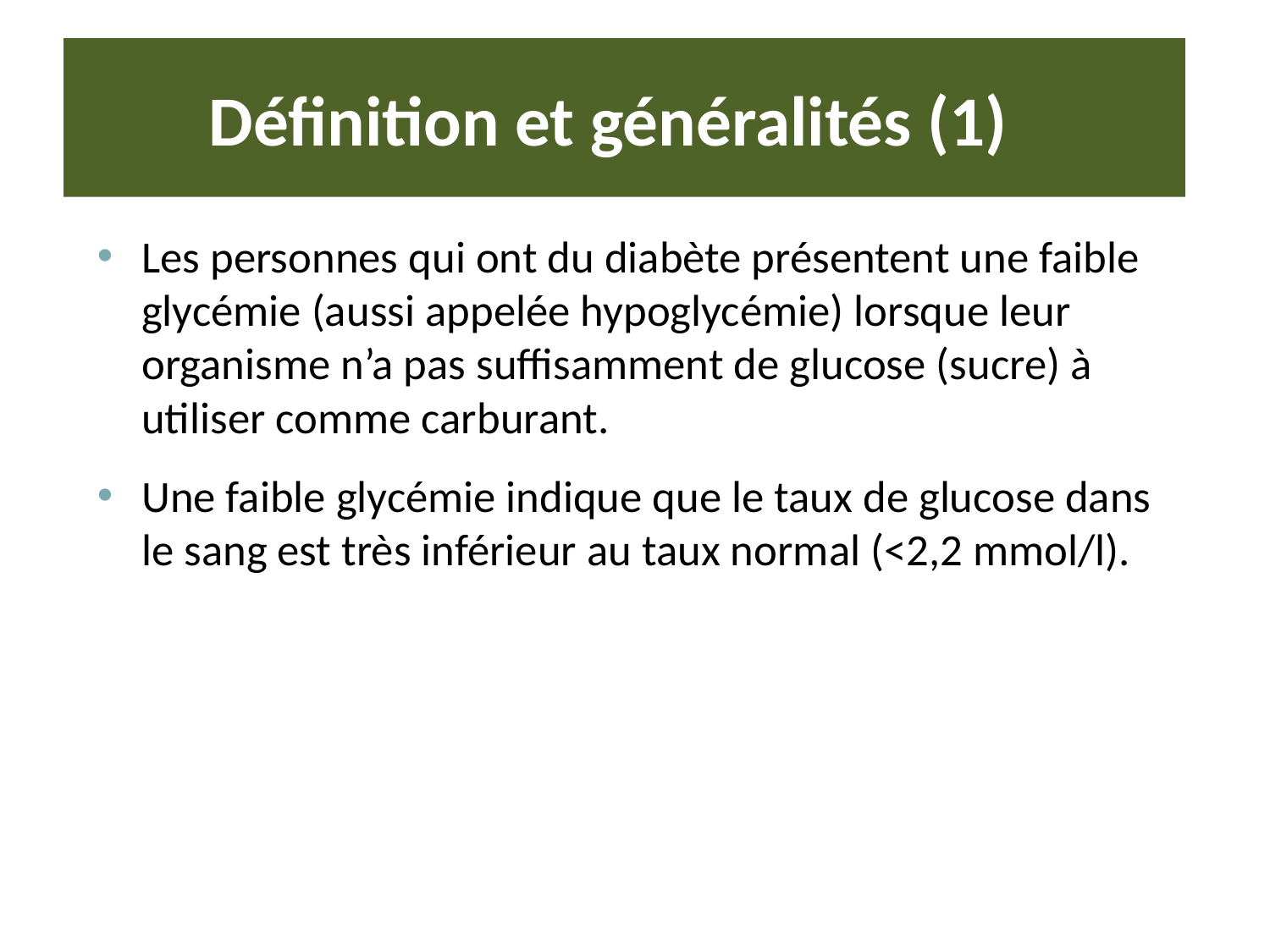

# Définition et généralités (1)
Les personnes qui ont du diabète présentent une faible glycémie (aussi appelée hypoglycémie) lorsque leur organisme n’a pas suffisamment de glucose (sucre) à utiliser comme carburant.
Une faible glycémie indique que le taux de glucose dans le sang est très inférieur au taux normal (<2,2 mmol/l).